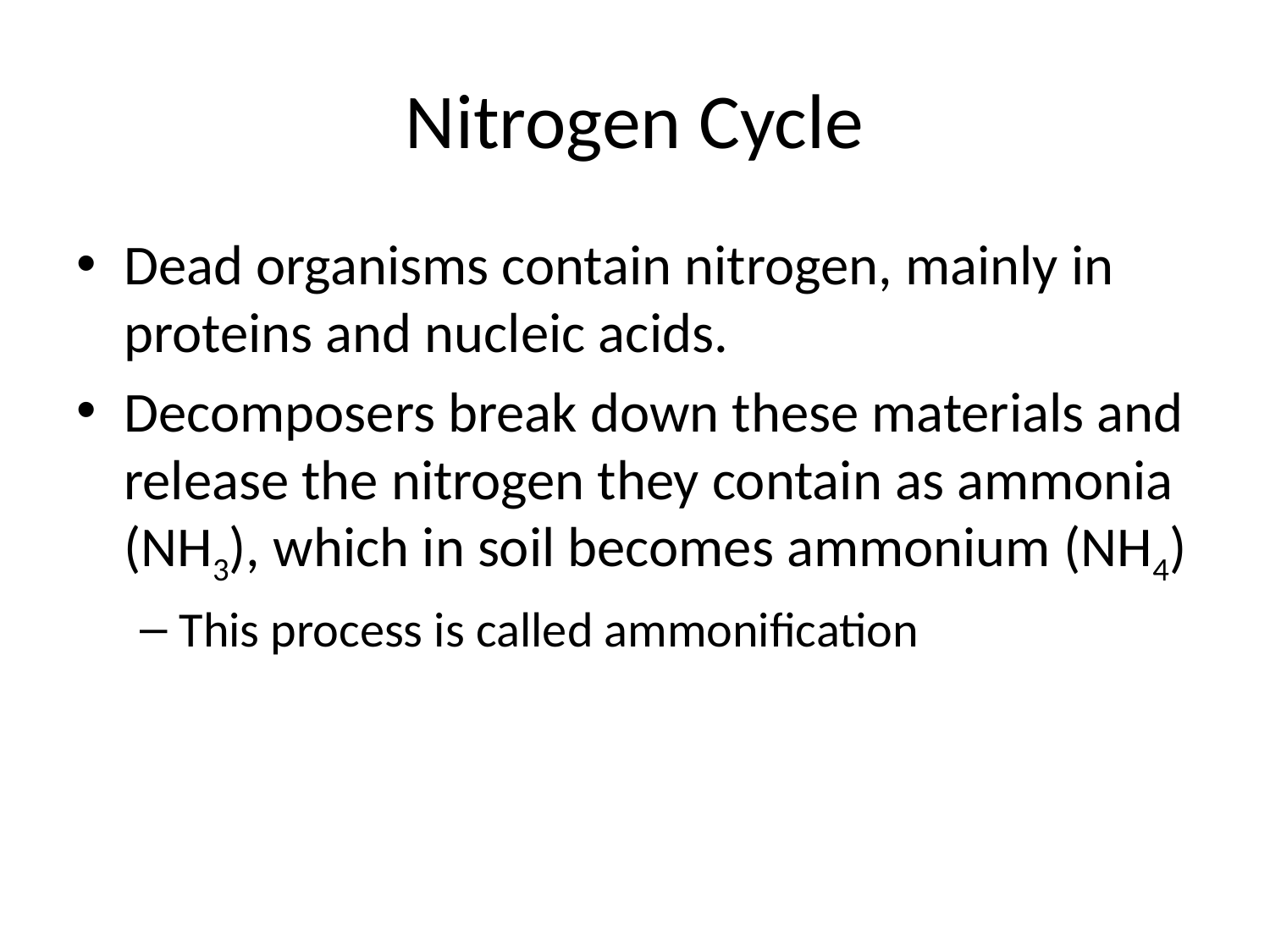

# Nitrogen Cycle
Dead organisms contain nitrogen, mainly in proteins and nucleic acids.
Decomposers break down these materials and release the nitrogen they contain as ammonia (NH3), which in soil becomes ammonium (NH4)
This process is called ammonification